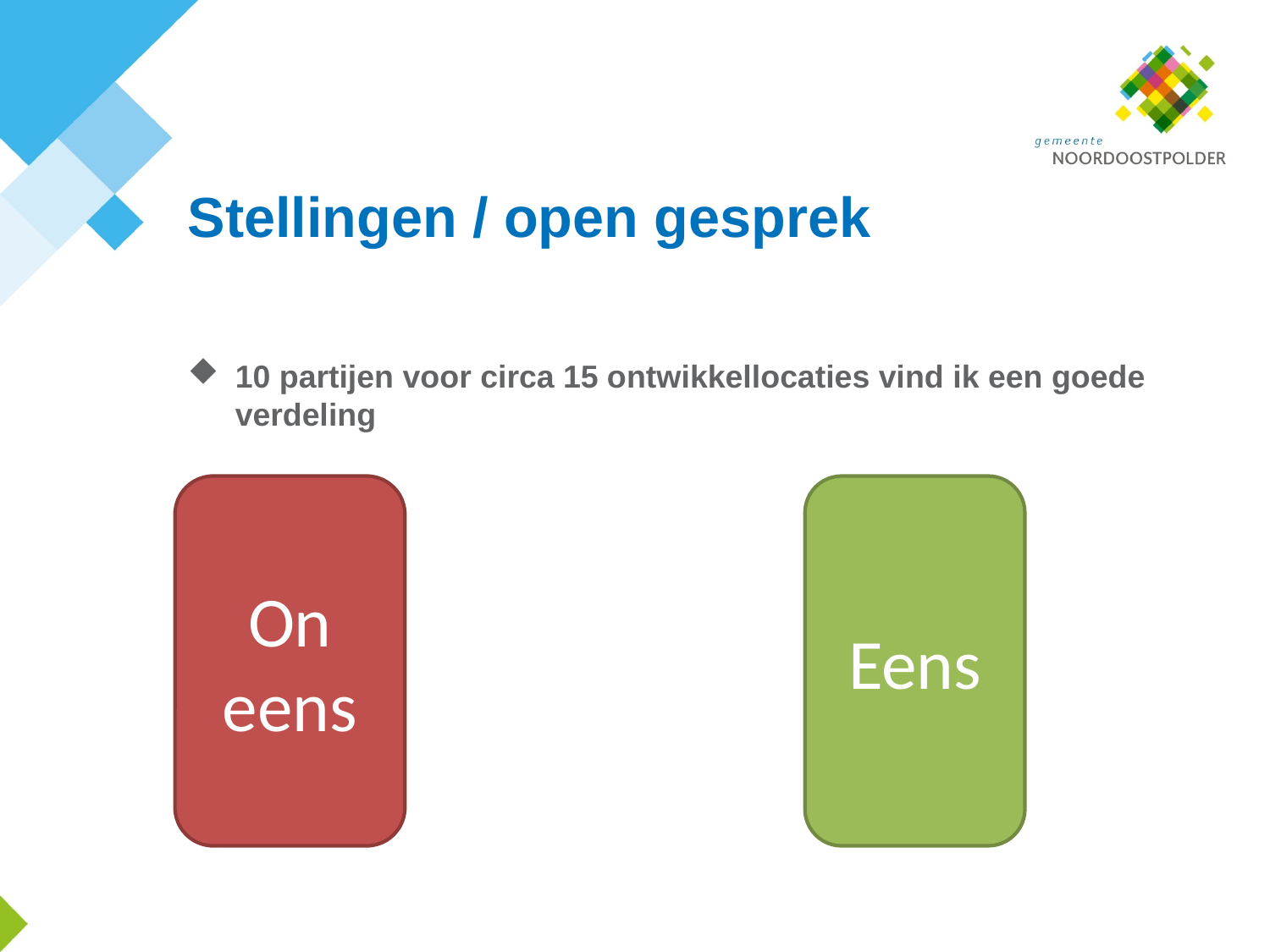

# Stellingen / open gesprek
10 partijen voor circa 15 ontwikkellocaties vind ik een goede verdeling
On
eens
Eens